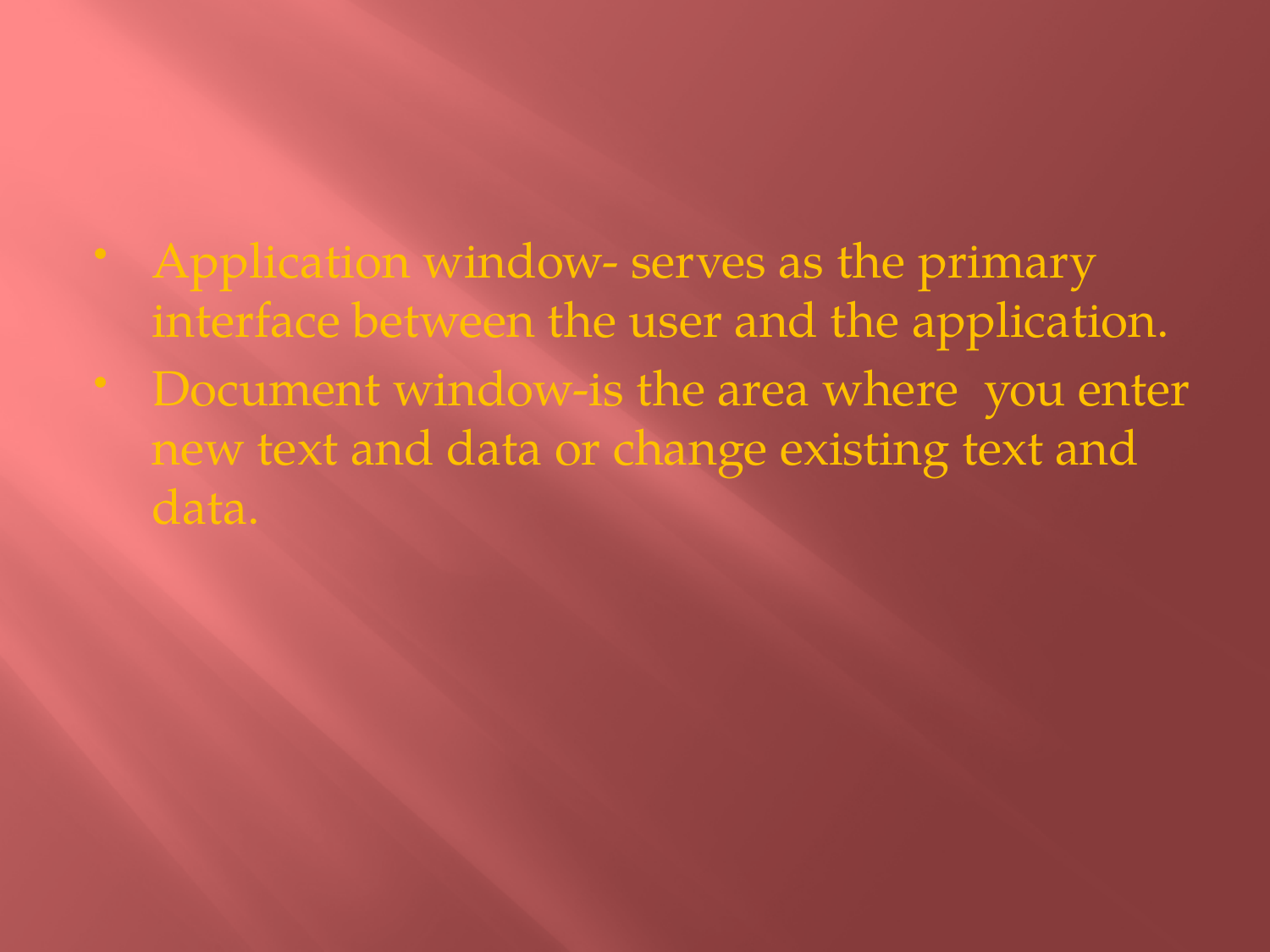

#
Application window- serves as the primary interface between the user and the application.
Document window-is the area where  you enter new text and data or change existing text and data.